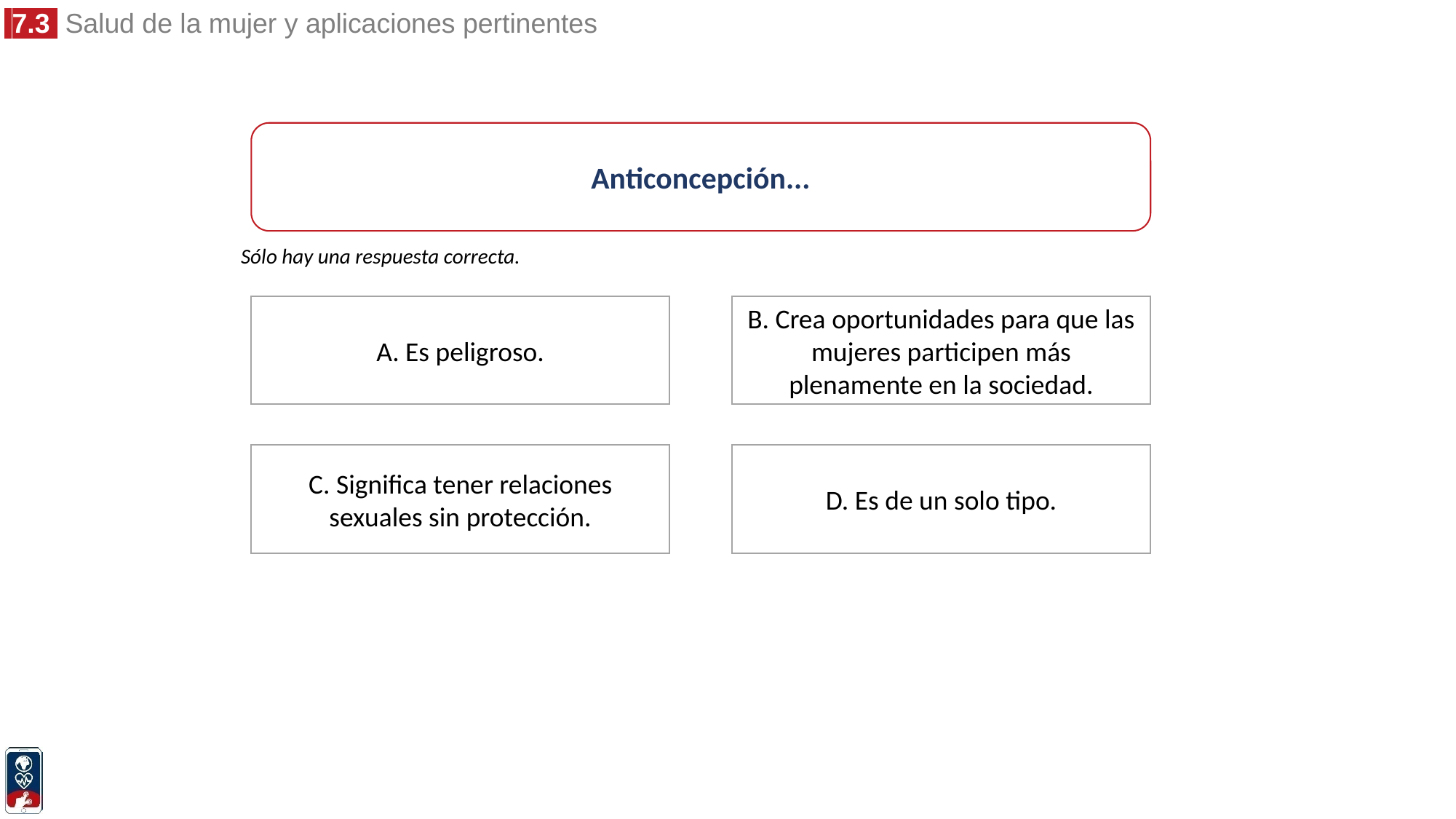

Anticoncepción...
Sólo hay una respuesta correcta.
A. Es peligroso.
B. Crea oportunidades para que las mujeres participen más plenamente en la sociedad.
D. Es de un solo tipo.
C. Significa tener relaciones sexuales sin protección.